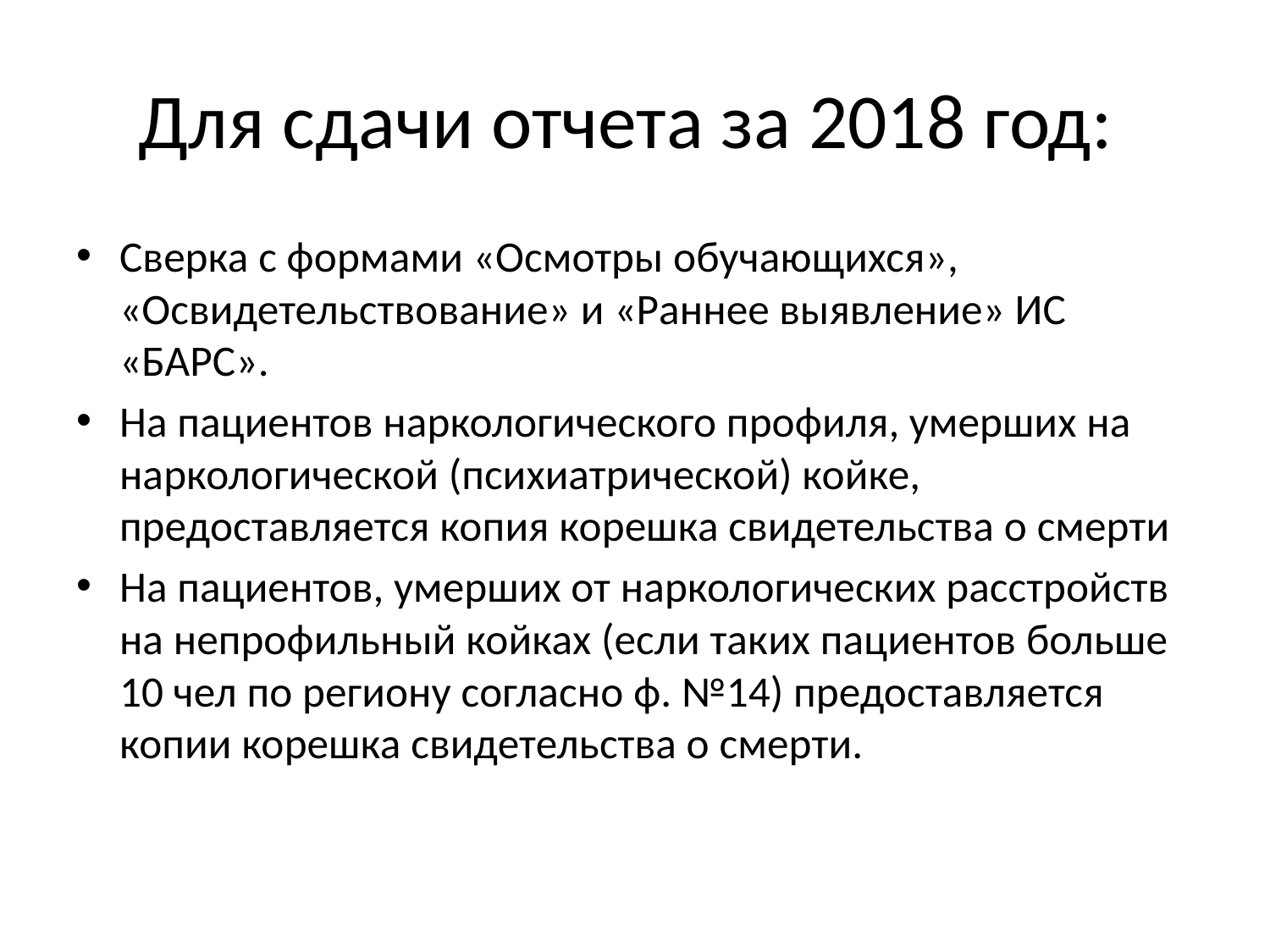

# Для сдачи отчета за 2018 год:
Сверка с формами «Осмотры обучающихся»,  «Освидетельствование» и «Раннее выявление» ИС «БАРС».
На пациентов наркологического профиля, умерших на наркологической (психиатрической) койке,  предоставляется копия корешка свидетельства о смерти
На пациентов, умерших от наркологических расстройств на непрофильный койках (если таких пациентов больше 10 чел по региону согласно ф. №14) предоставляется копии корешка свидетельства о смерти.